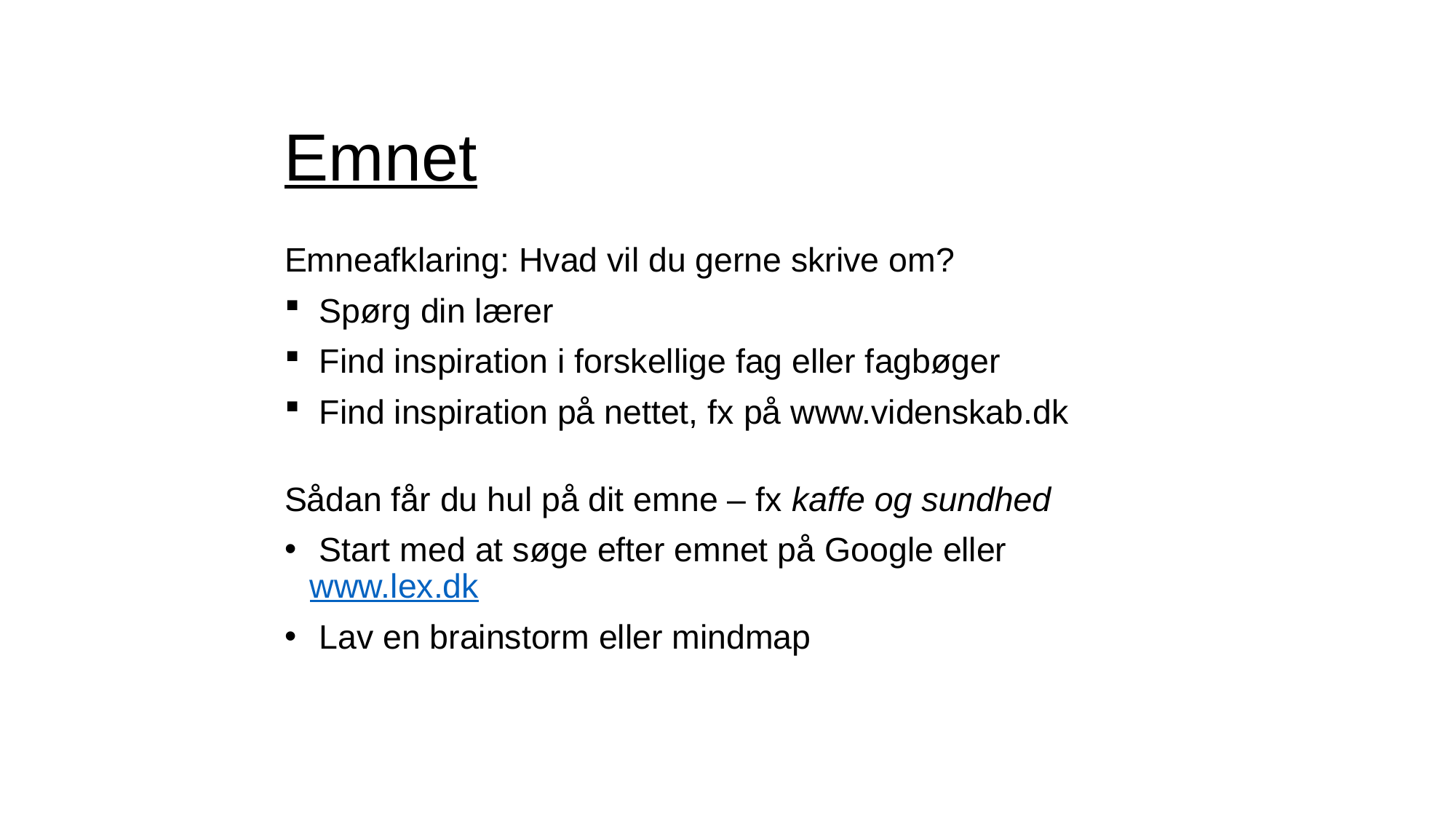

# Emnet
Emneafklaring: Hvad vil du gerne skrive om?
 Spørg din lærer
 Find inspiration i forskellige fag eller fagbøger
 Find inspiration på nettet, fx på www.videnskab.dk
Sådan får du hul på dit emne – fx kaffe og sundhed
 Start med at søge efter emnet på Google eller www.lex.dk
 Lav en brainstorm eller mindmap